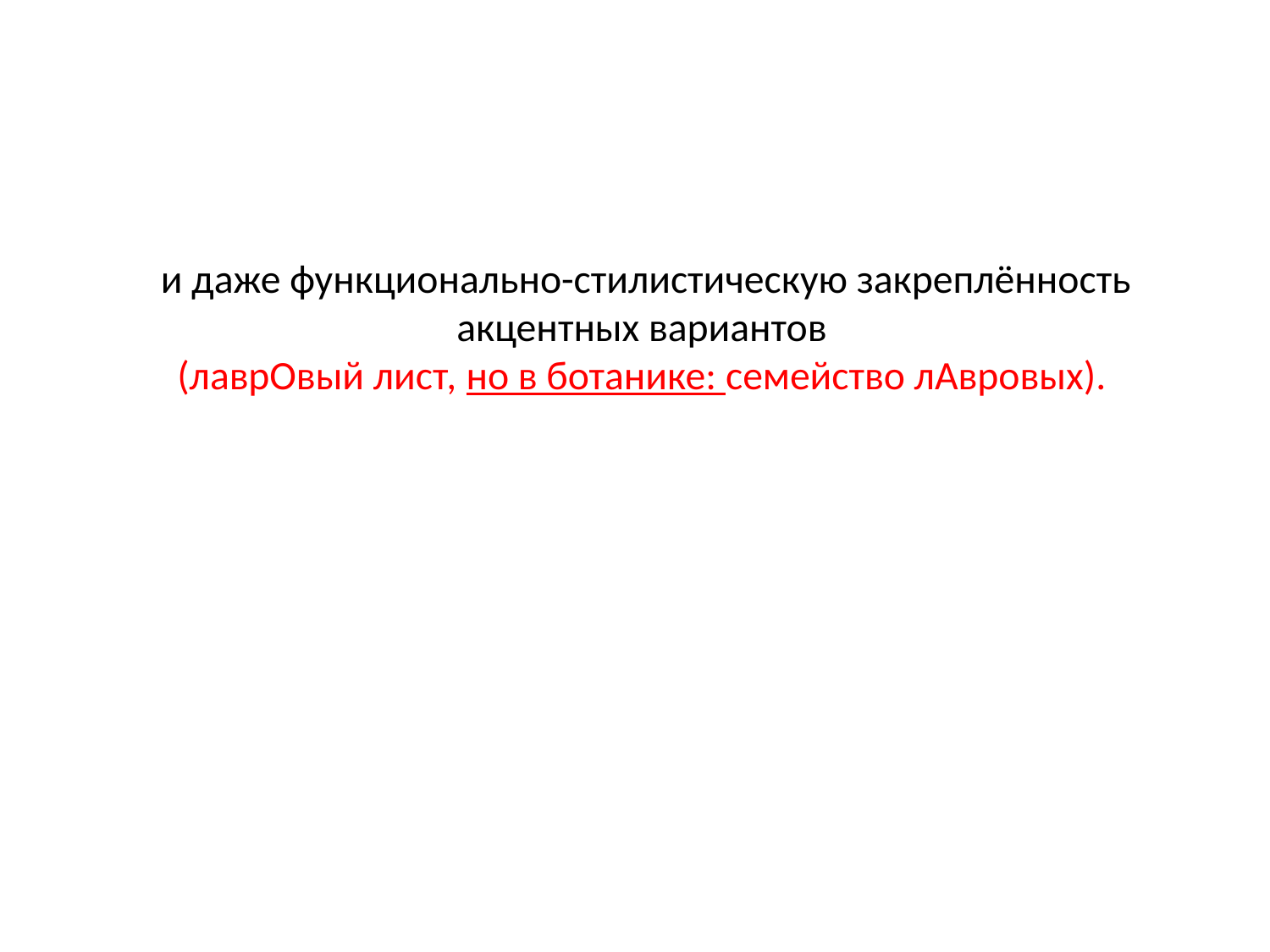

# и даже функционально-стилистическую закреплённость акцентных вариантов (лаврОвый лист, но в ботанике: семейство лАвровых).